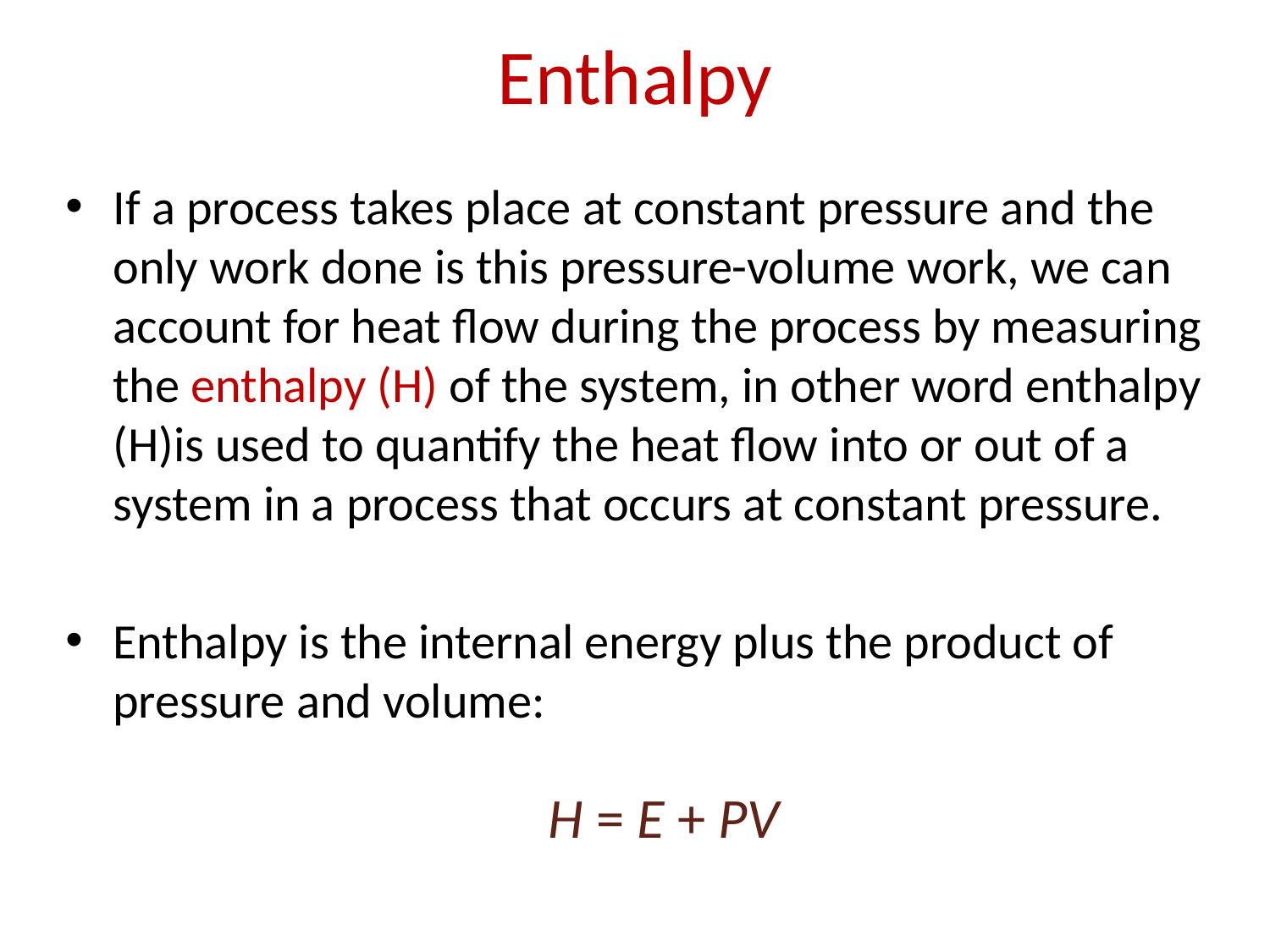

Enthalpy
If a process takes place at constant pressure and the only work done is this pressure-volume work, we can account for heat flow during the process by measuring the enthalpy (H) of the system, in other word enthalpy (H)is used to quantify the heat flow into or out of a system in a process that occurs at constant pressure.

Enthalpy is the internal energy plus the product of pressure and volume:
H = E + PV